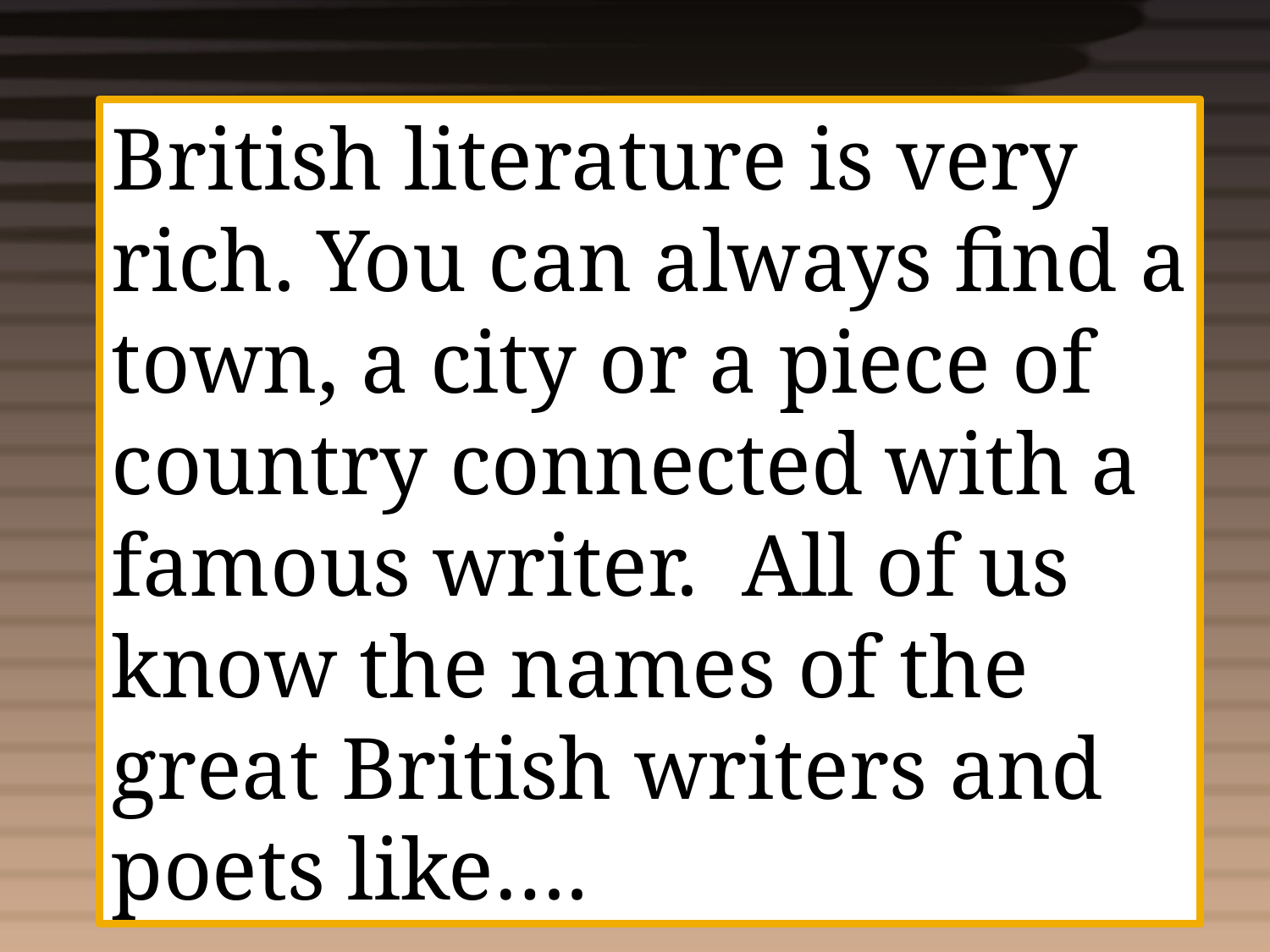

British literature is very rich. You can always find a town, a city or a piece of country connected with a famous writer.  All of us know the names of the great British writers and  poets like….